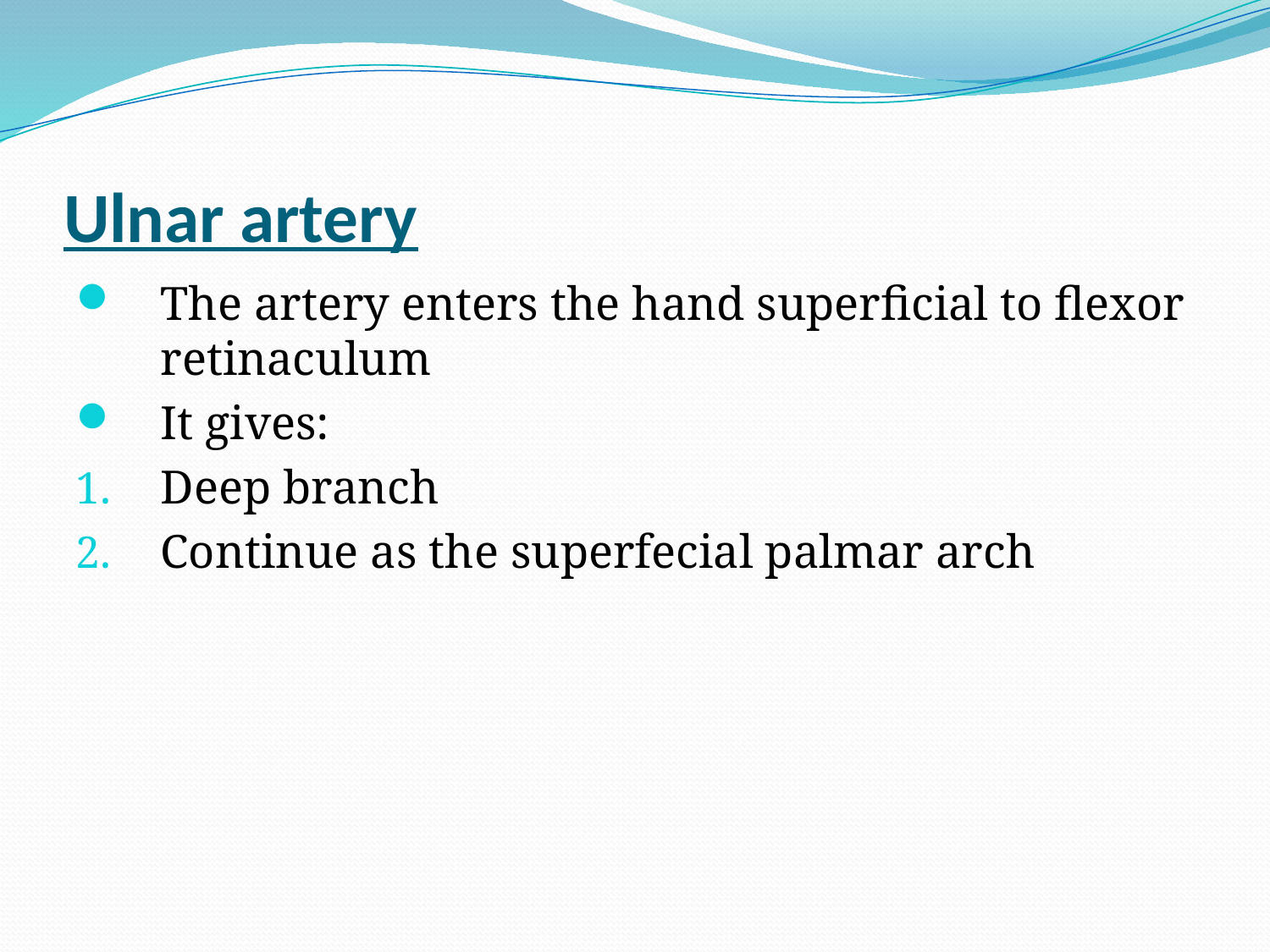

# Ulnar artery
The artery enters the hand superficial to flexor retinaculum
It gives:
Deep branch
Continue as the superfecial palmar arch